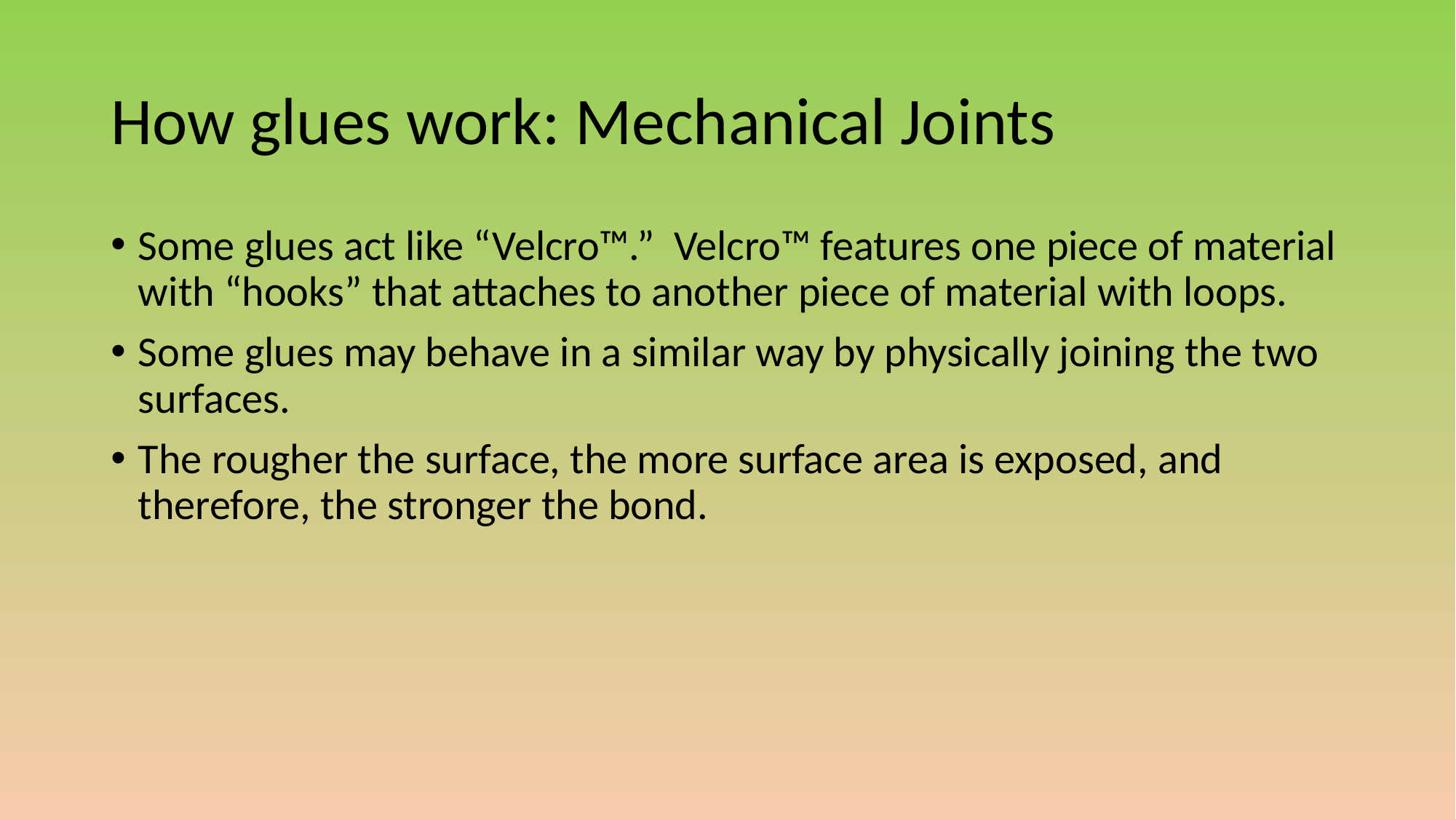

# How glues work: Mechanical Joints
Some glues act like “Velcro™.”  Velcro™ features one piece of material with “hooks” that attaches to another piece of material with loops.
Some glues may behave in a similar way by physically joining the two surfaces.
The rougher the surface, the more surface area is exposed, and therefore, the stronger the bond.